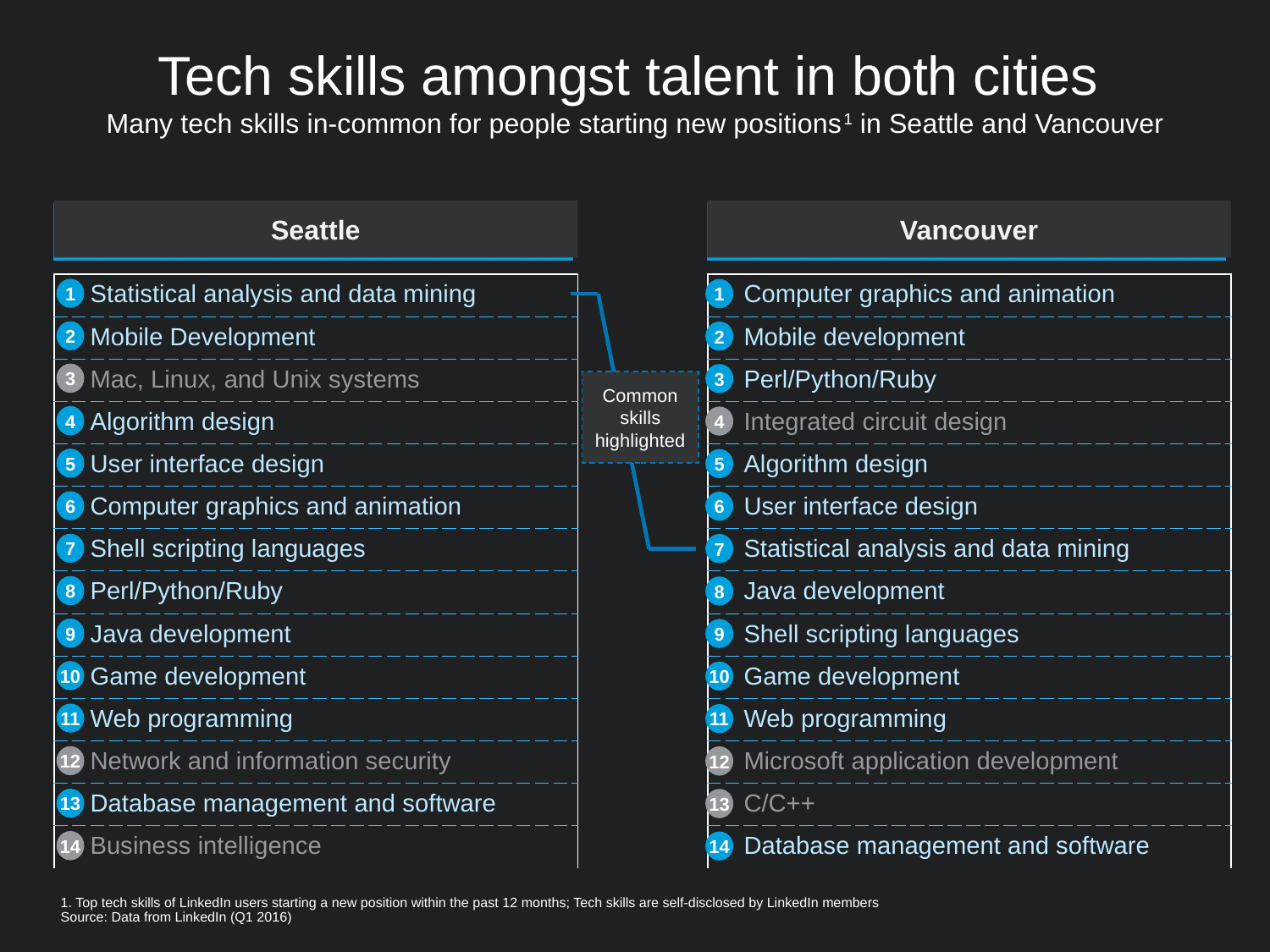

# Tech skills amongst talent in both cities Many tech skills in-common for people starting new positions1 in Seattle and Vancouver
Seattle
Vancouver
| Statistical analysis and data mining |
| --- |
| Mobile Development |
| Mac, Linux, and Unix systems |
| Algorithm design |
| User interface design |
| Computer graphics and animation |
| Shell scripting languages |
| Perl/Python/Ruby |
| Java development |
| Game development |
| Web programming |
| Network and information security |
| Database management and software |
| Business intelligence |
| Computer graphics and animation |
| --- |
| Mobile development |
| Perl/Python/Ruby |
| Integrated circuit design |
| Algorithm design |
| User interface design |
| Statistical analysis and data mining |
| Java development |
| Shell scripting languages |
| Game development |
| Web programming |
| Microsoft application development |
| C/C++ |
| Database management and software |
1

1
2

2
3

3
Common skills highlighted
4

4
5

5
6

6
7
7

8
8

9
9

10
10

11
11

12
12

13
13

14
14

1. Top tech skills of LinkedIn users starting a new position within the past 12 months; Tech skills are self-disclosed by LinkedIn members
Source: Data from LinkedIn (Q1 2016)